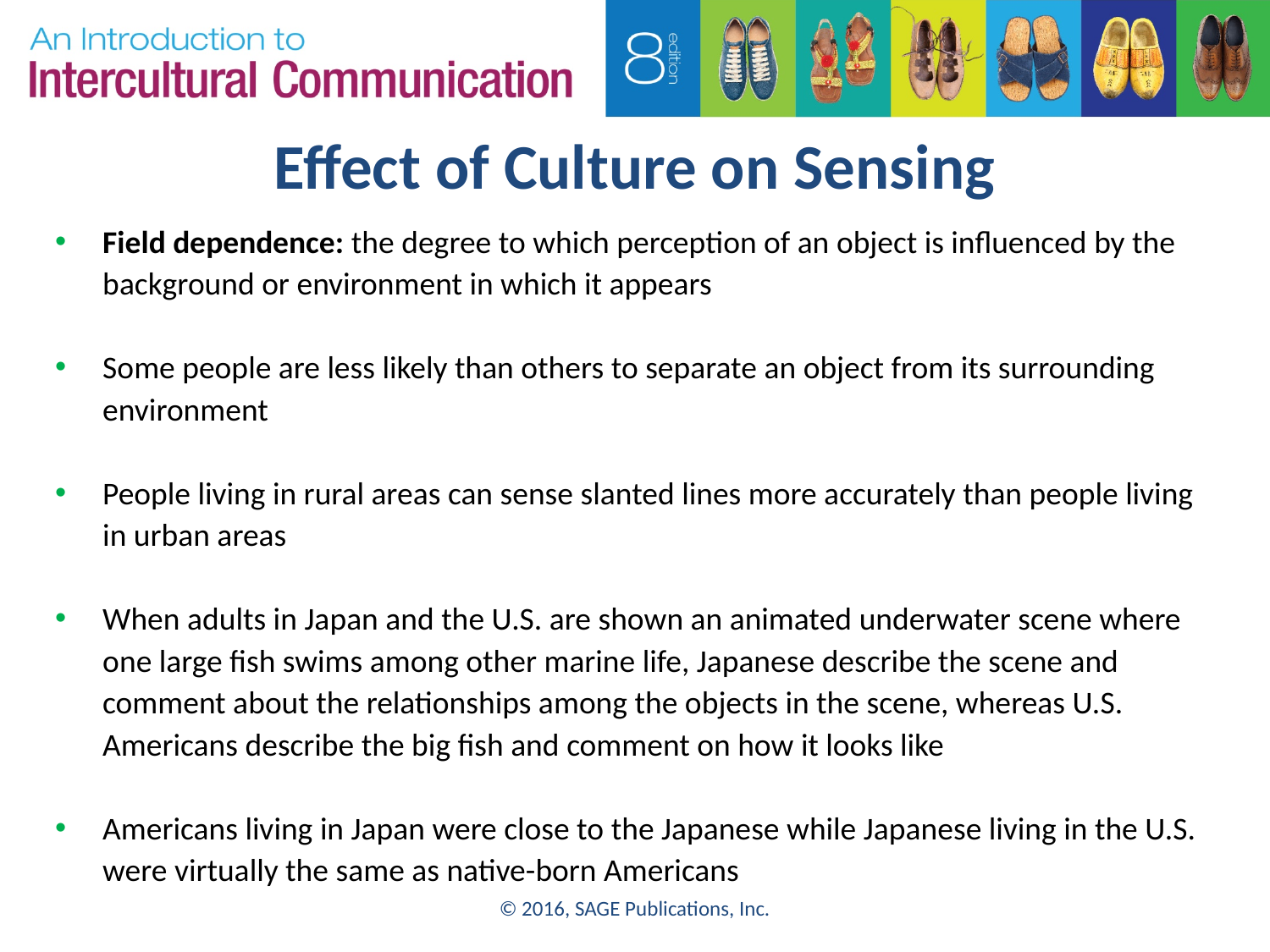

# Effect of Culture on Sensing
Field dependence: the degree to which perception of an object is influenced by the background or environment in which it appears

Some people are less likely than others to separate an object from its surrounding environment

People living in rural areas can sense slanted lines more accurately than people living in urban areas

When adults in Japan and the U.S. are shown an animated underwater scene where one large fish swims among other marine life, Japanese describe the scene and comment about the relationships among the objects in the scene, whereas U.S. Americans describe the big fish and comment on how it looks like

Americans living in Japan were close to the Japanese while Japanese living in the U.S. were virtually the same as native-born Americans
© 2016, SAGE Publications, Inc.